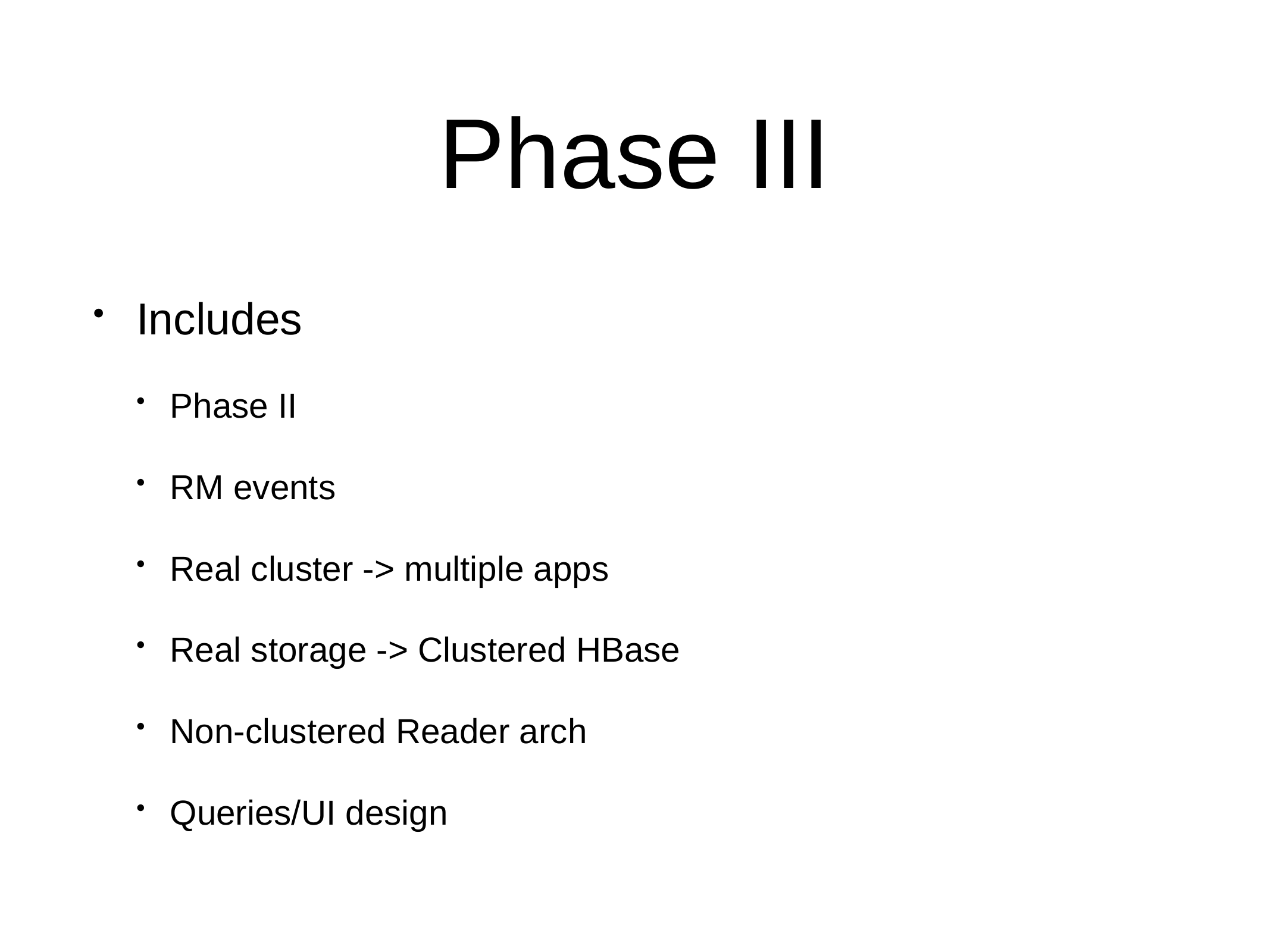

# Phase III
Includes
Phase II
RM events
Real cluster -> multiple apps
Real storage -> Clustered HBase
Non-clustered Reader arch
Queries/UI design